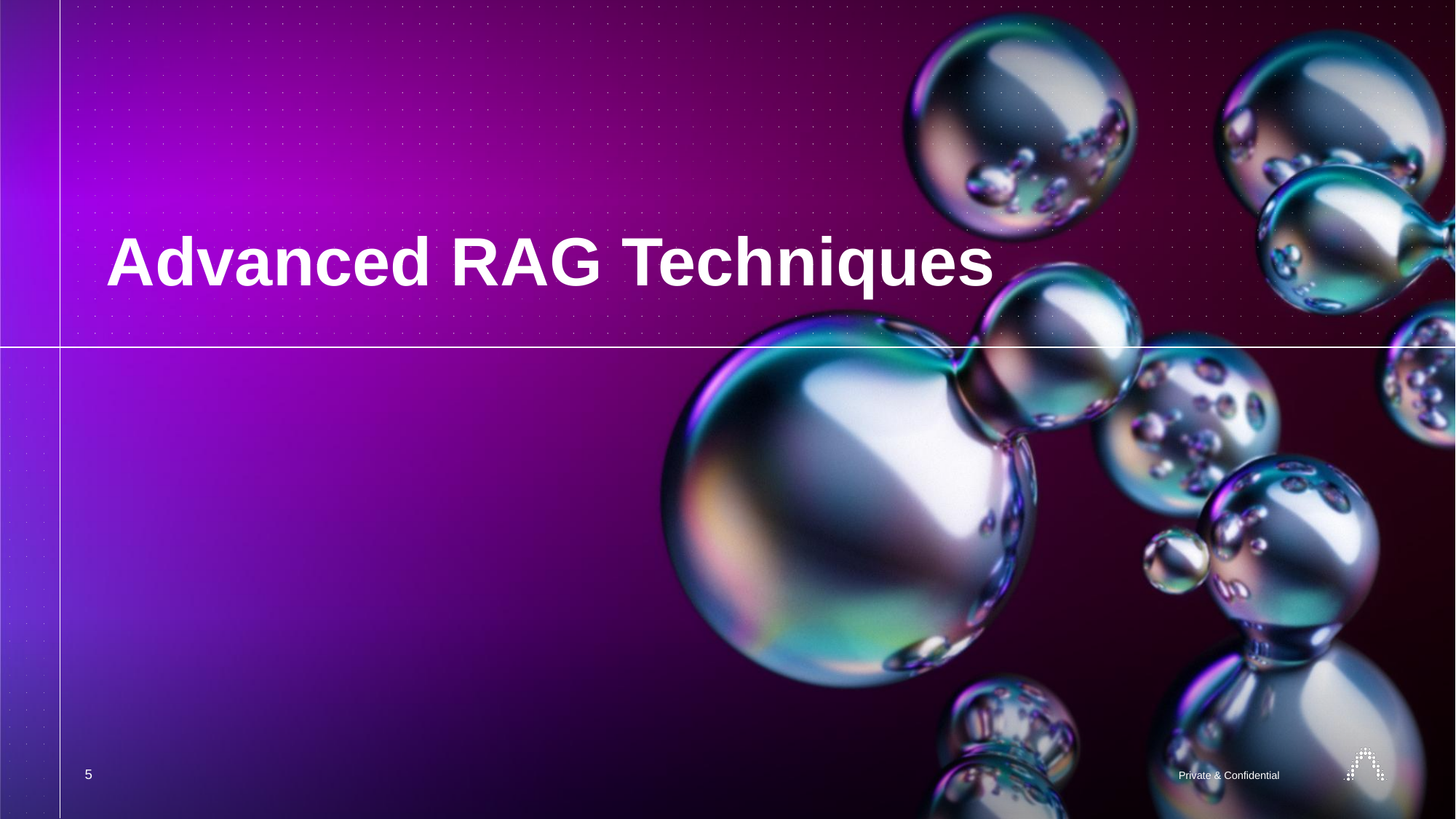

# Advanced RAG Techniques
5
Private & Confidential